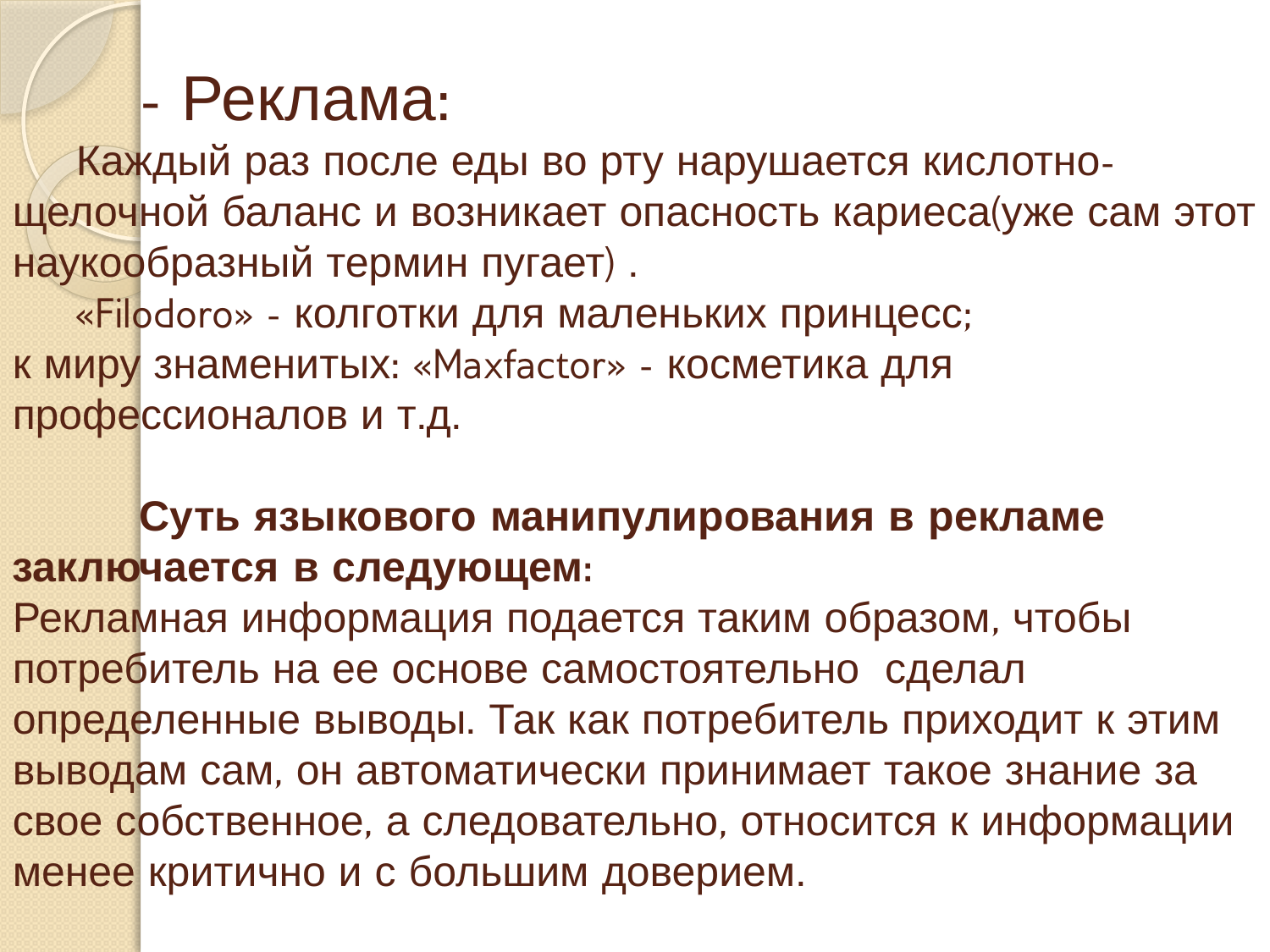

# - Реклама: Каждый раз после еды во рту нарушается кислотно-щелочной баланс и возникает опасность кариеса(уже сам этот наукообразный термин пугает) . «Filodoro» - колготки для маленьких принцесс; к миру знаменитых: «Maxfactor» - косметика для профессионалов и т.д. Суть языкового манипулирования в рекламе заключается в следующем: Рекламная информация подается таким образом, чтобы потребитель на ее основе самостоятельно  сделал определенные выводы. Так как потребитель приходит к этим выводам сам, он автоматически принимает такое знание за свое собственное, а следовательно, относится к информации менее критично и с большим доверием.